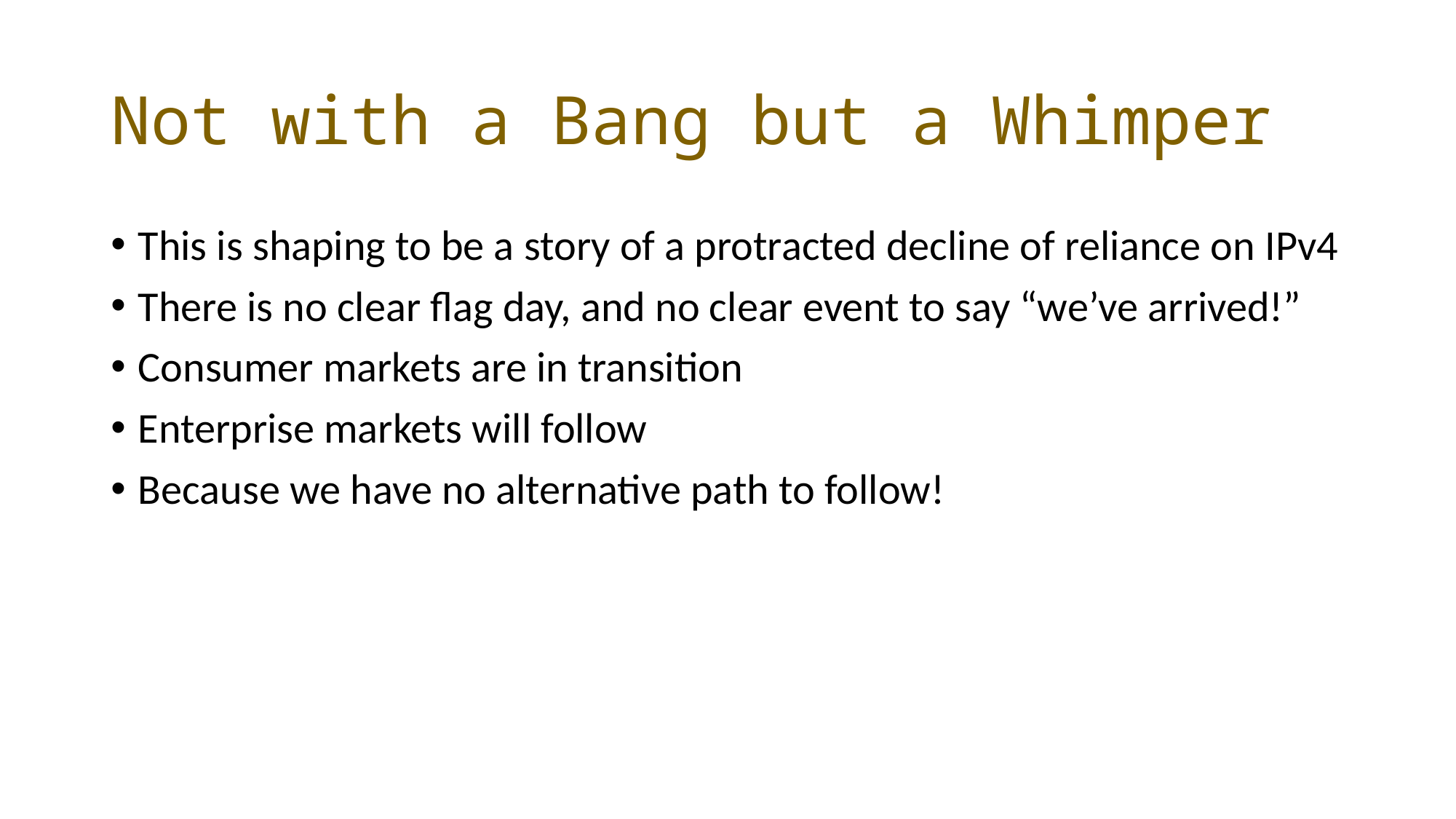

# Not with a Bang but a Whimper
This is shaping to be a story of a protracted decline of reliance on IPv4
There is no clear flag day, and no clear event to say “we’ve arrived!”
Consumer markets are in transition
Enterprise markets will follow
Because we have no alternative path to follow!